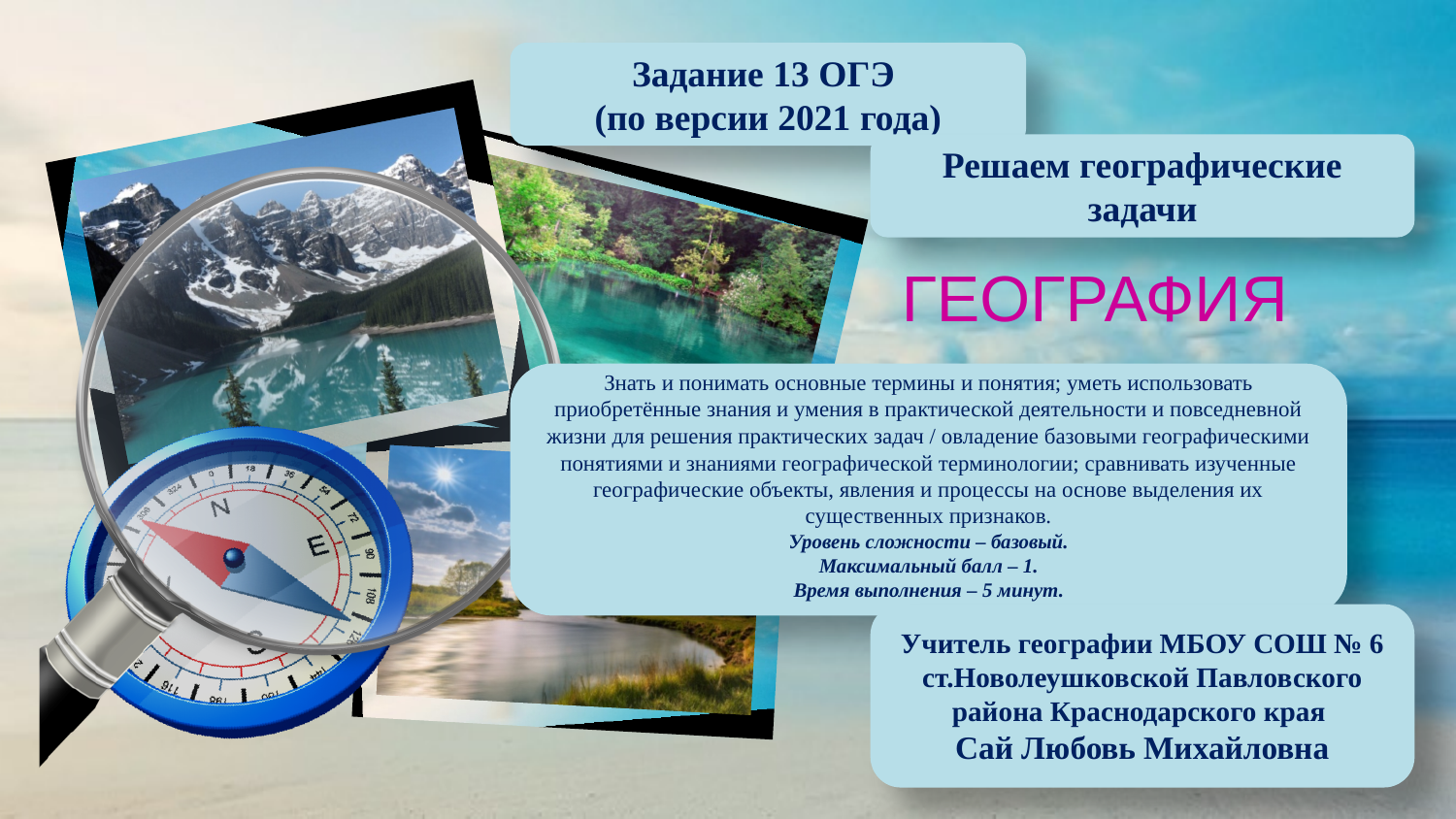

Задание 13 ОГЭ
(по версии 2021 года)
Решаем географические задачи
ГЕОГРАФИЯ

Знать и понимать основные термины и понятия; уметь использовать приобретённые знания и умения в практической деятельности и повседневной жизни для решения практических задач / овладение базовыми географическими понятиями и знаниями географической терминологии; сравнивать изученные географические объекты, явления и процессы на основе выделения их существенных признаков.
Уровень сложности – базовый.
Максимальный балл – 1.
Время выполнения – 5 минут.
Учитель географии МБОУ СОШ № 6 ст.Новолеушковской Павловского района Краснодарского края
Сай Любовь Михайловна